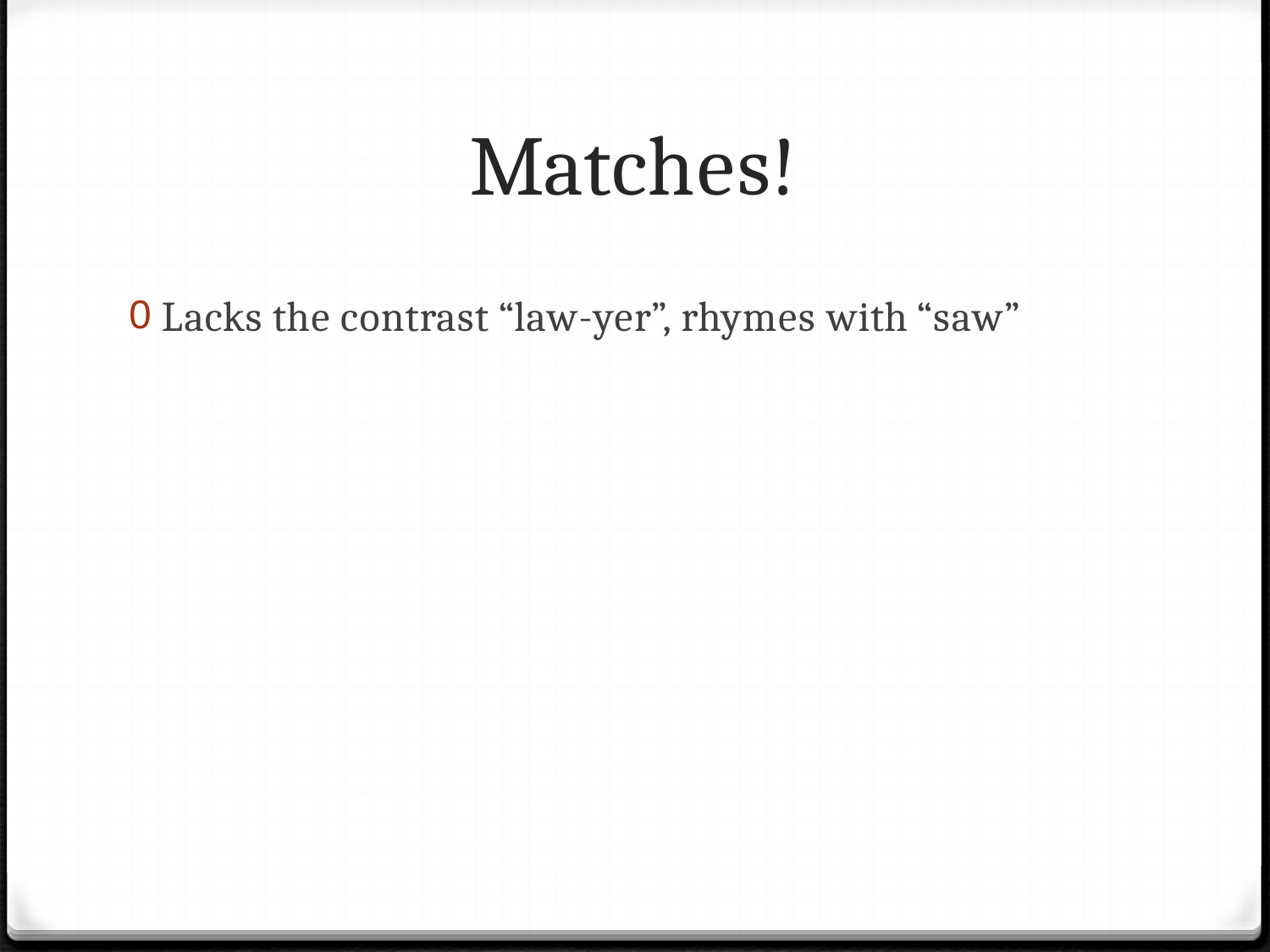

# Matches!
Lacks the contrast “law-yer”, rhymes with “saw”